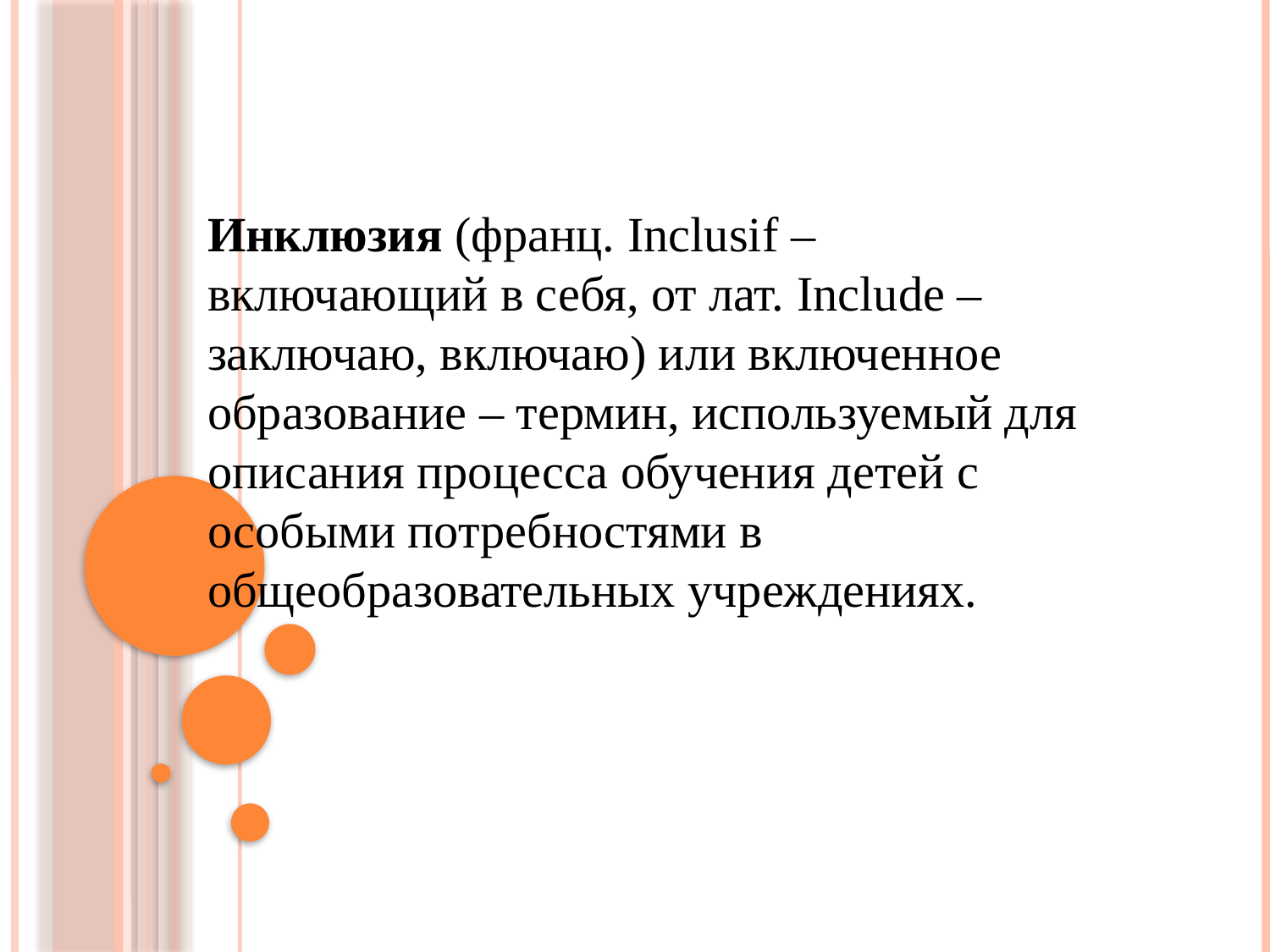

Инклюзия (франц. Inclusif – включающий в себя, от лат. Include – заключаю, включаю) или включенное образование – термин, используемый для описания процесса обучения детей с особыми потребностями в общеобразовательных учреждениях.
#